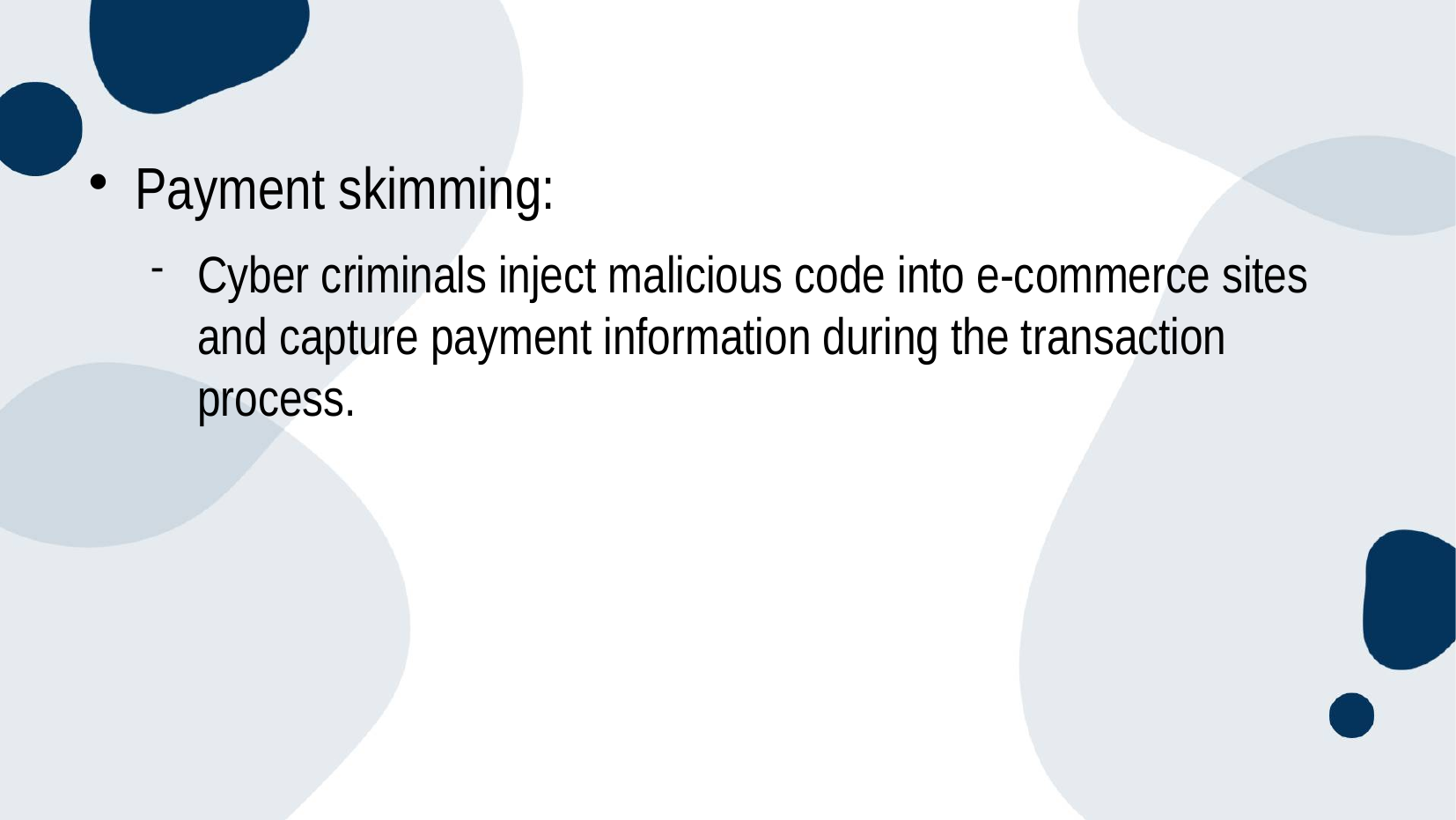

# Payment skimming:
Cyber criminals inject malicious code into e-commerce sites and capture payment information during the transaction process.